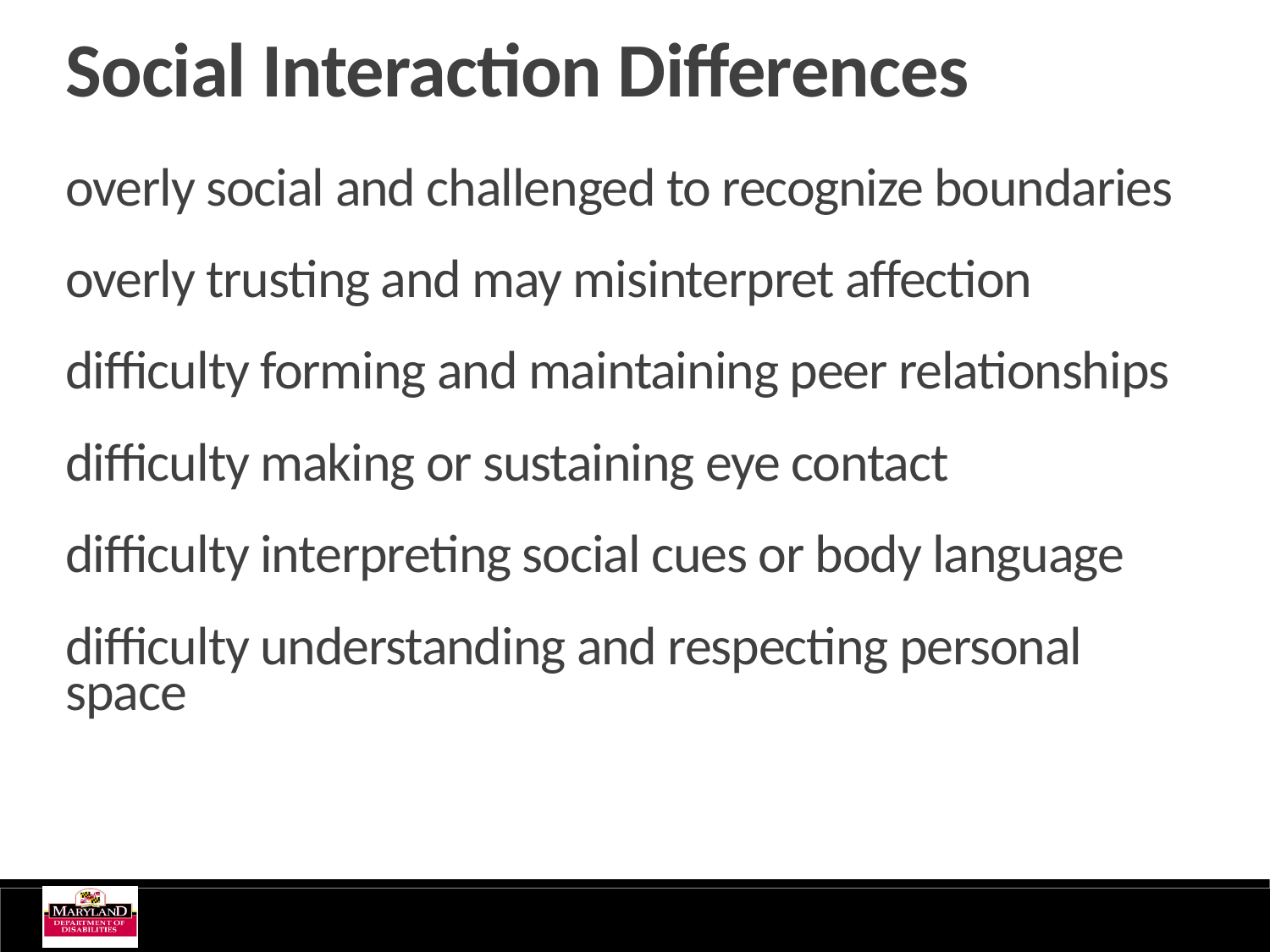

Social Interaction Differences
overly social and challenged to recognize boundaries
overly trusting and may misinterpret affection
difficulty forming and maintaining peer relationships
difficulty making or sustaining eye contact
difficulty interpreting social cues or body language
difficulty understanding and respecting personal space